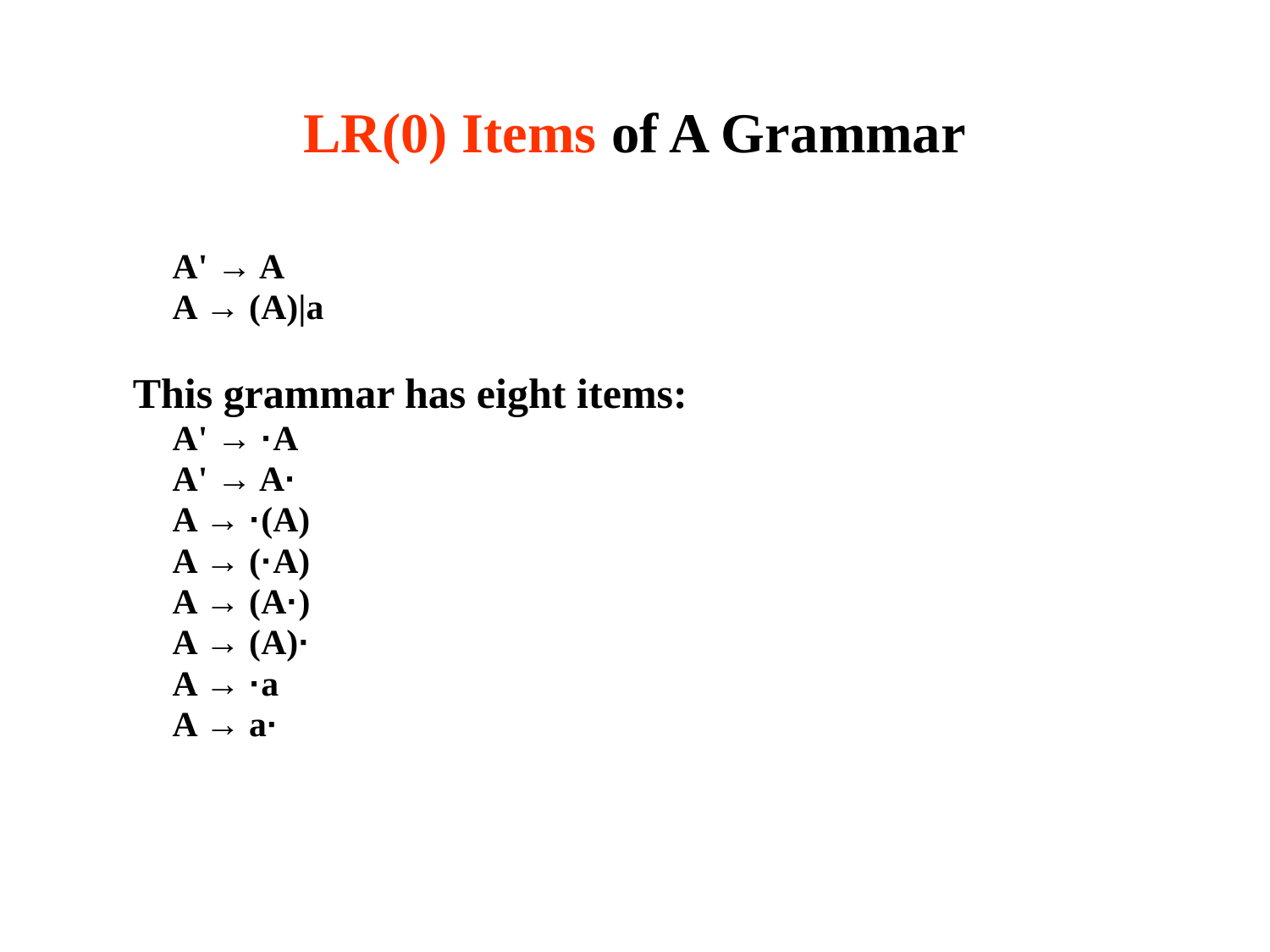

# LR(0) Items of A Grammar

	A' → A
	A → (A)|a

This grammar has eight items:
	A' → ·A
	A' → A·
	A → ·(A)
	A → (·A)
	A → (A·)
	A → (A)·
	A → ·a
	A → a·